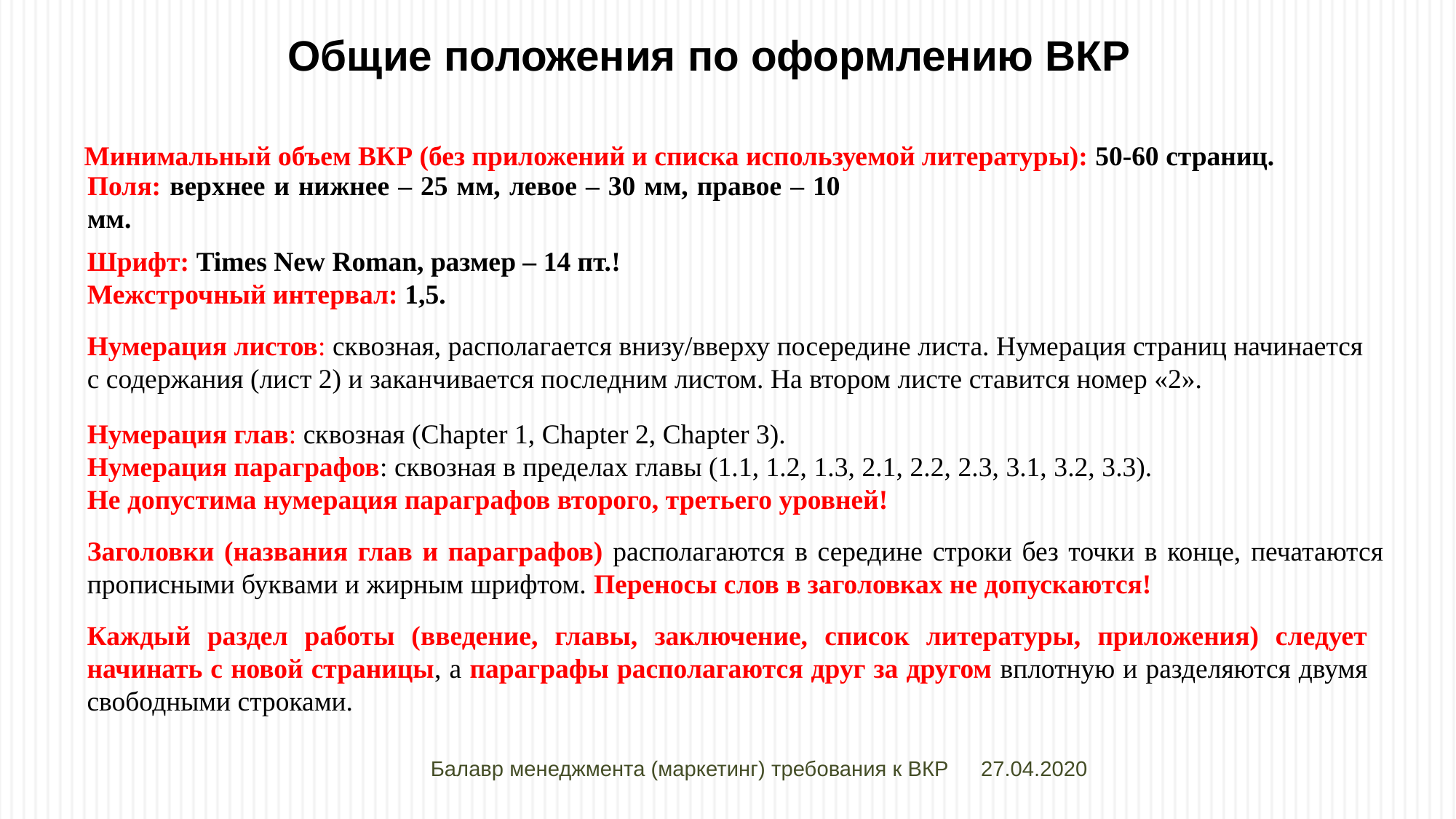

Общие положения по оформлению ВКР
Минимальный объем ВКР (без приложений и списка используемой литературы): 50-60 страниц.

Поля: верхнее и нижнее – 25 мм, левое – 30 мм, правое – 10 мм.
Шрифт: Times New Roman, размер – 14 пт.!
Межстрочный интервал: 1,5.

Нумерация листов: сквозная, располагается внизу/вверху посередине листа. Нумерация страниц начинается с содержания (лист 2) и заканчивается последним листом. На втором листе ставится номер «2».
Нумерация глав: сквозная (Chapter 1, Chapter 2, Chapter 3).
Нумерация параграфов: сквозная в пределах главы (1.1, 1.2, 1.3, 2.1, 2.2, 2.3, 3.1, 3.2, 3.3).
Не допустима нумерация параграфов второго, третьего уровней!
Заголовки (названия глав и параграфов) располагаются в середине строки без точки в конце, печатаются прописными буквами и жирным шрифтом. Переносы слов в заголовках не допускаются!
Каждый раздел работы (введение, главы, заключение, список литературы, приложения) следует начинать с новой страницы, а параграфы располагаются друг за другом вплотную и разделяются двумя свободными строками.
Балавр менеджмента (маркетинг) требования к ВКР
27.04.2020